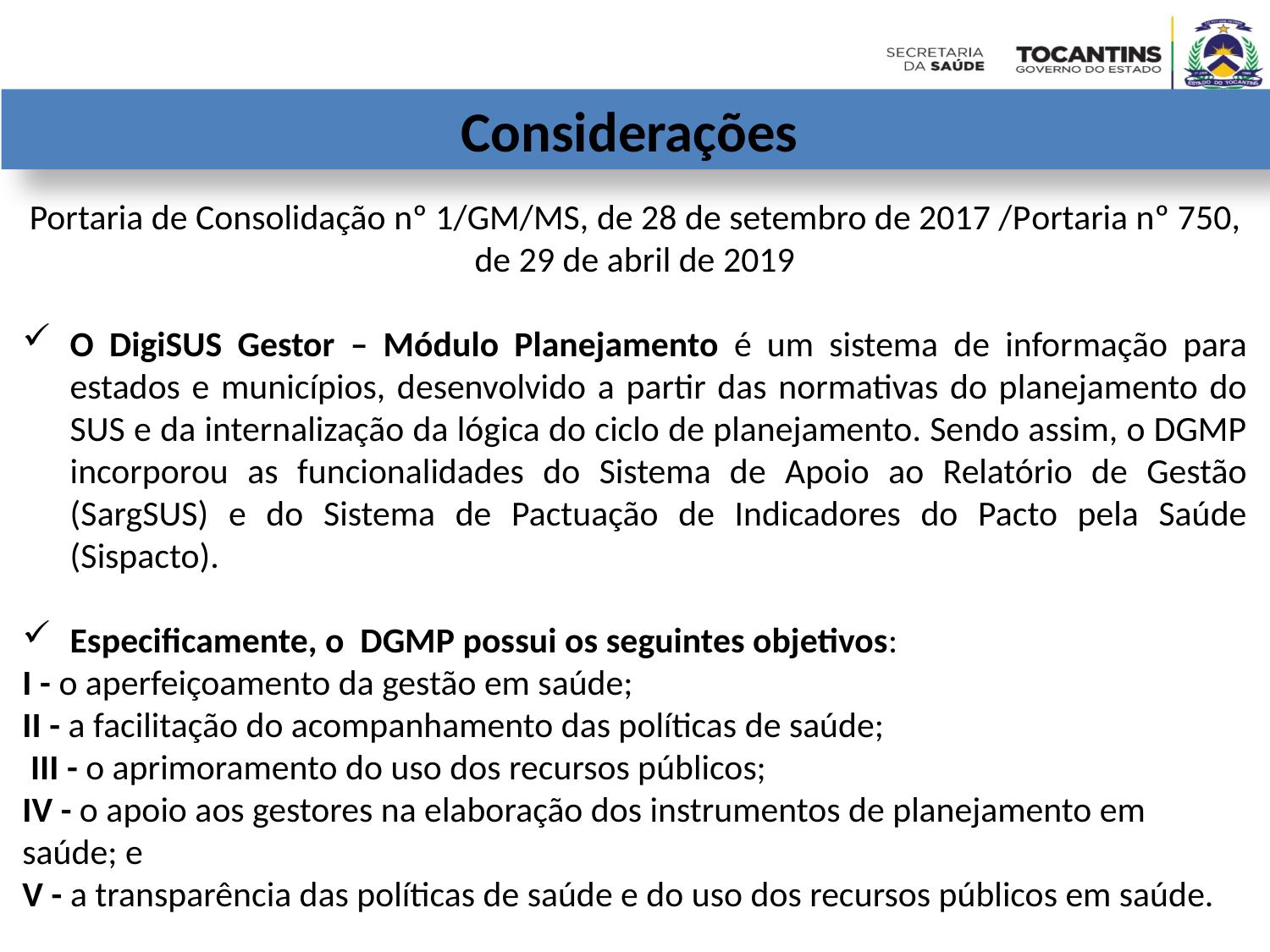

Considerações
Portaria de Consolidação nº 1/GM/MS, de 28 de setembro de 2017 /Portaria nº 750, de 29 de abril de 2019

O DigiSUS Gestor – Módulo Planejamento é um sistema de informação para estados e municípios, desenvolvido a partir das normativas do planejamento do SUS e da internalização da lógica do ciclo de planejamento. Sendo assim, o DGMP incorporou as funcionalidades do Sistema de Apoio ao Relatório de Gestão (SargSUS) e do Sistema de Pactuação de Indicadores do Pacto pela Saúde (Sispacto).

Especificamente, o  DGMP possui os seguintes objetivos:
I - o aperfeiçoamento da gestão em saúde;
II - a facilitação do acompanhamento das políticas de saúde;
 III - o aprimoramento do uso dos recursos públicos;
IV - o apoio aos gestores na elaboração dos instrumentos de planejamento em saúde; e
V - a transparência das políticas de saúde e do uso dos recursos públicos em saúde.